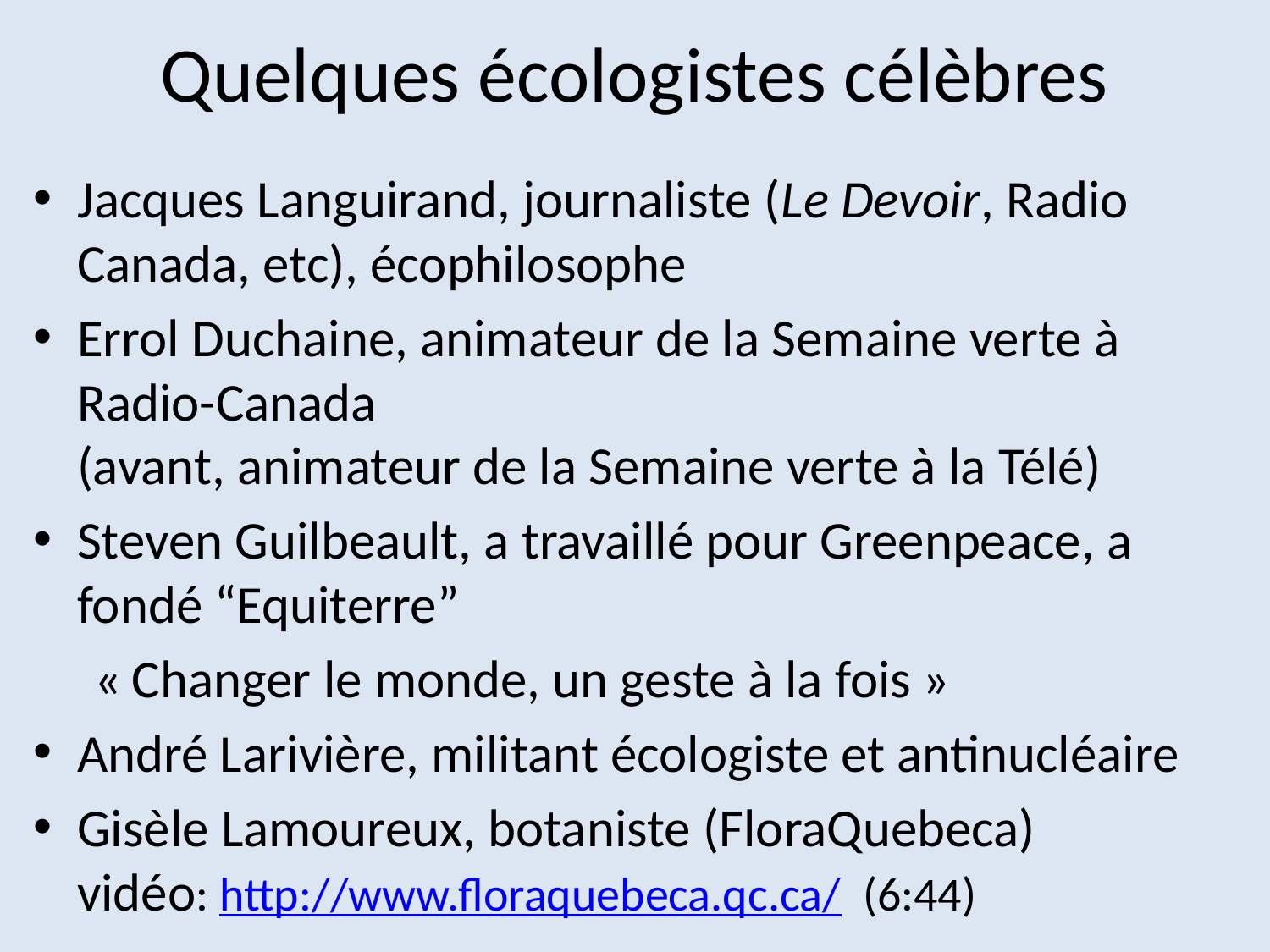

# Quelques écologistes célèbres
Jacques Languirand, journaliste (Le Devoir, Radio Canada, etc), écophilosophe
Errol Duchaine, animateur de la Semaine verte à Radio-Canada
(avant, animateur de la Semaine verte à la Télé)
Steven Guilbeault, a travaillé pour Greenpeace, a fondé “Equiterre”
     « Changer le monde, un geste à la fois »
André Larivière, militant écologiste et antinucléaire
Gisèle Lamoureux, botaniste (FloraQuebeca)
vidéo: http://www.floraquebeca.qc.ca/  (6:44)